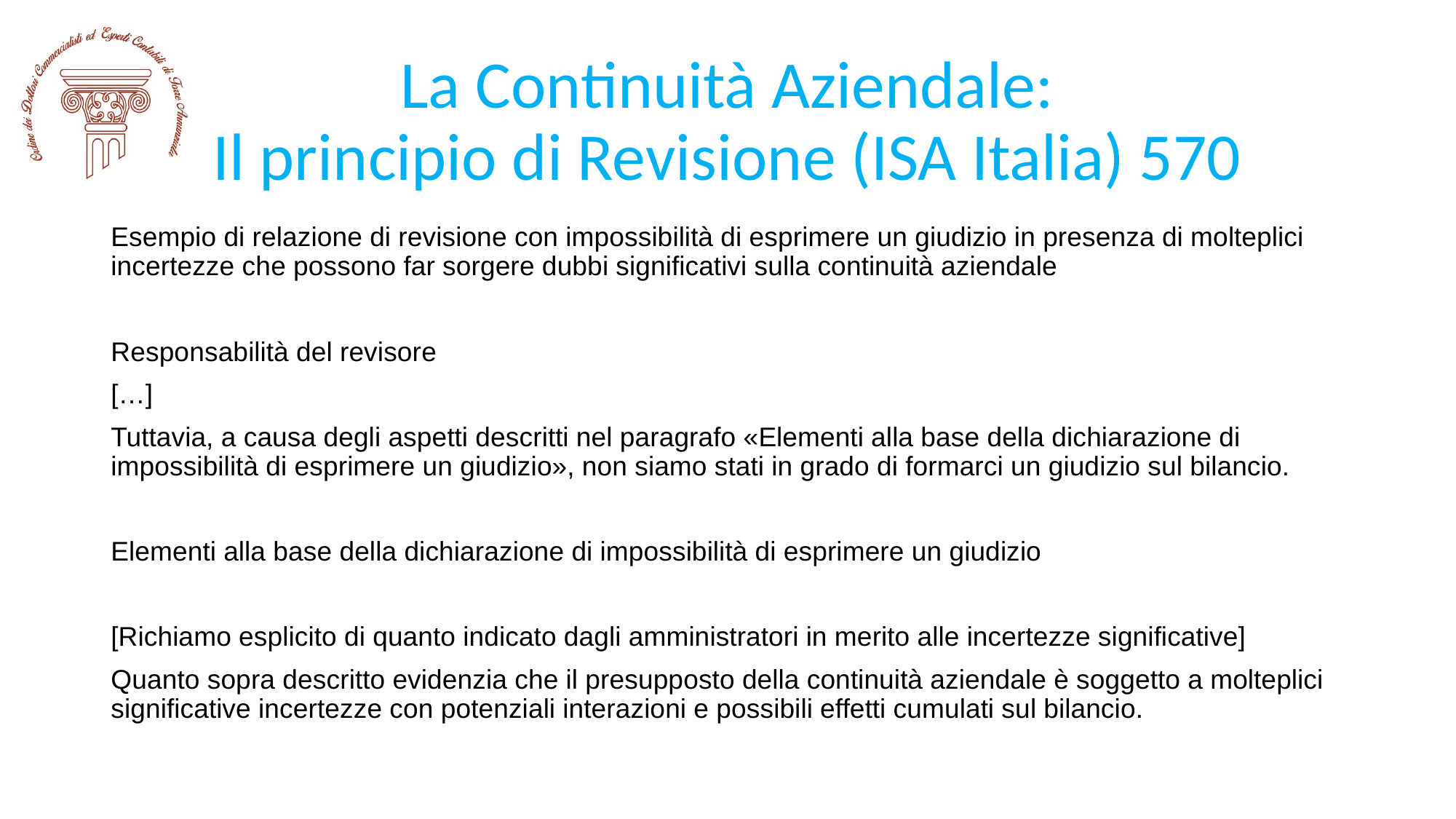

# La Continuità Aziendale: Il principio di Revisione (ISA Italia) 570
Esempio di relazione di revisione con impossibilità di esprimere un giudizio in presenza di molteplici incertezze che possono far sorgere dubbi significativi sulla continuità aziendale

Responsabilità del revisore
[…]
Tuttavia, a causa degli aspetti descritti nel paragrafo «Elementi alla base della dichiarazione di impossibilità di esprimere un giudizio», non siamo stati in grado di formarci un giudizio sul bilancio.

Elementi alla base della dichiarazione di impossibilità di esprimere un giudizio

[Richiamo esplicito di quanto indicato dagli amministratori in merito alle incertezze significative]
Quanto sopra descritto evidenzia che il presupposto della continuità aziendale è soggetto a molteplici significative incertezze con potenziali interazioni e possibili effetti cumulati sul bilancio.